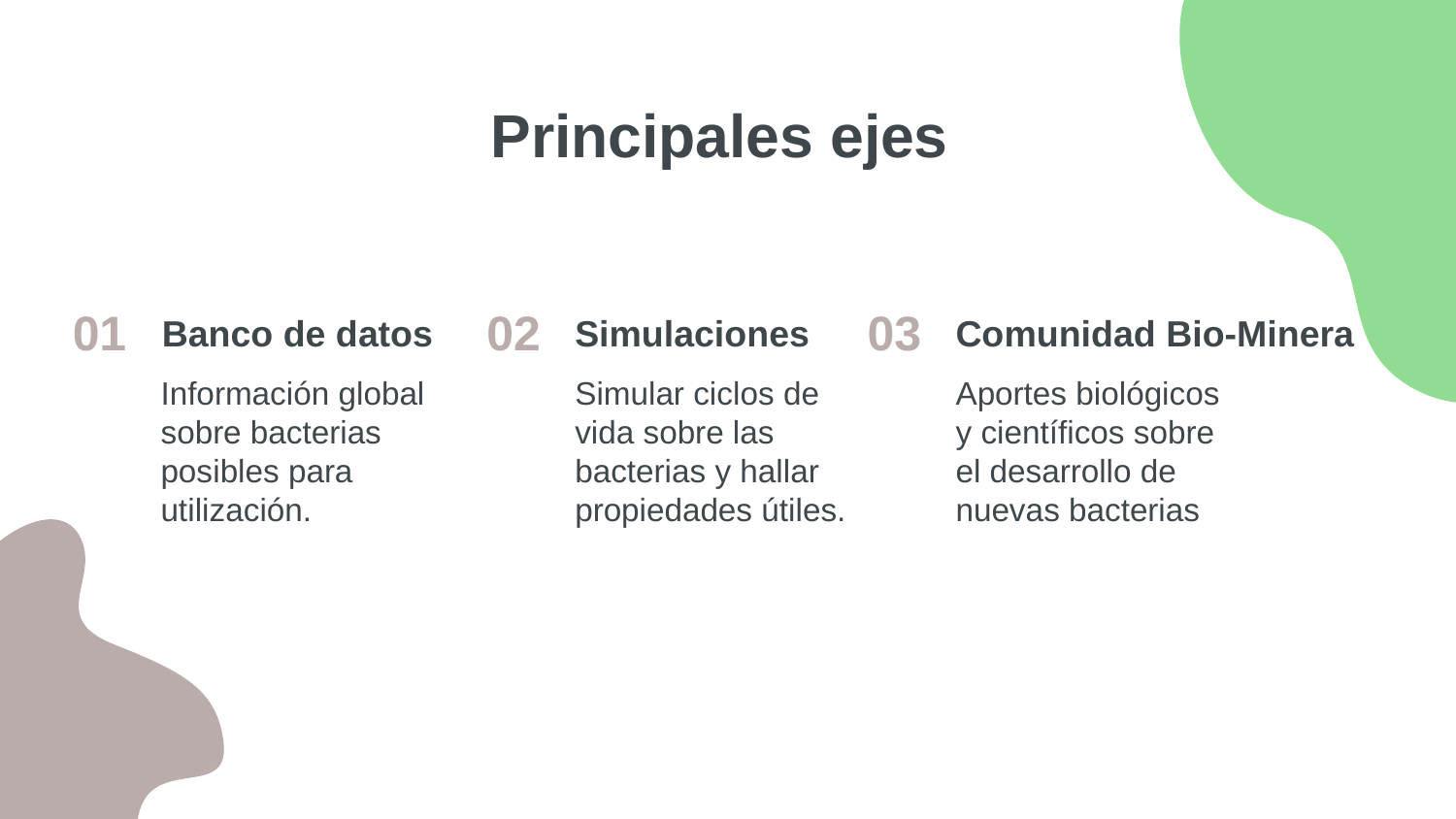

# Principales ejes
01
Banco de datos
02
Simulaciones
03
Comunidad Bio-Minera
Información global sobre bacterias posibles para utilización.
Simular ciclos de vida sobre las bacterias y hallar propiedades útiles.
Aportes biológicos y científicos sobre el desarrollo de nuevas bacterias